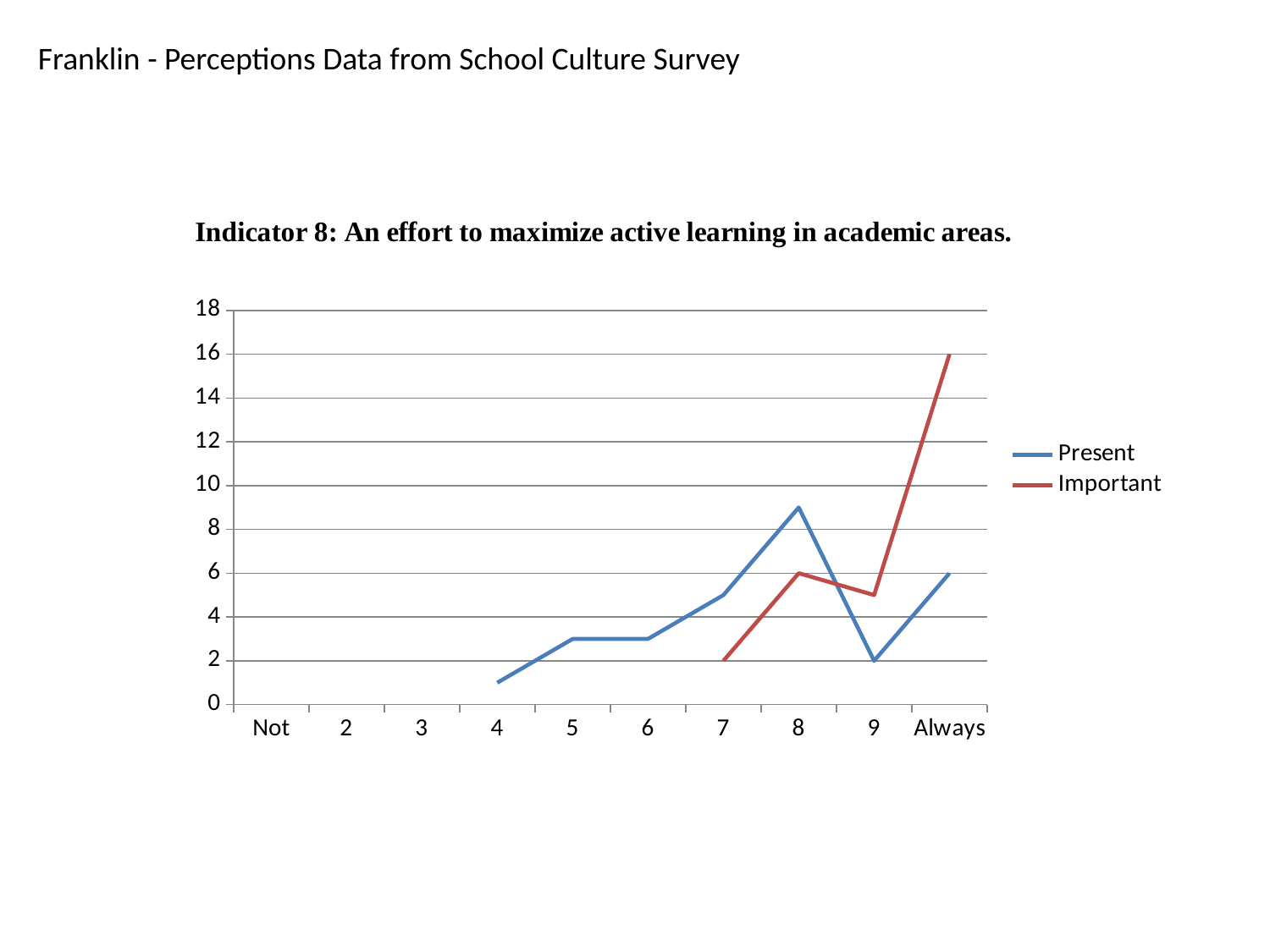

Franklin - Perceptions Data from School Culture Survey

### Chart

| Category | Present | Important |
|---|---|---|
| Not | None | None |
| 2 | None | None |
| 3 | None | None |
| 4 | 1.0 | None |
| 5 | 3.0 | None |
| 6 | 3.0 | None |
| 7 | 5.0 | 2.0 |
| 8 | 9.0 | 6.0 |
| 9 | 2.0 | 5.0 |
| Always | 6.0 | 16.0 |